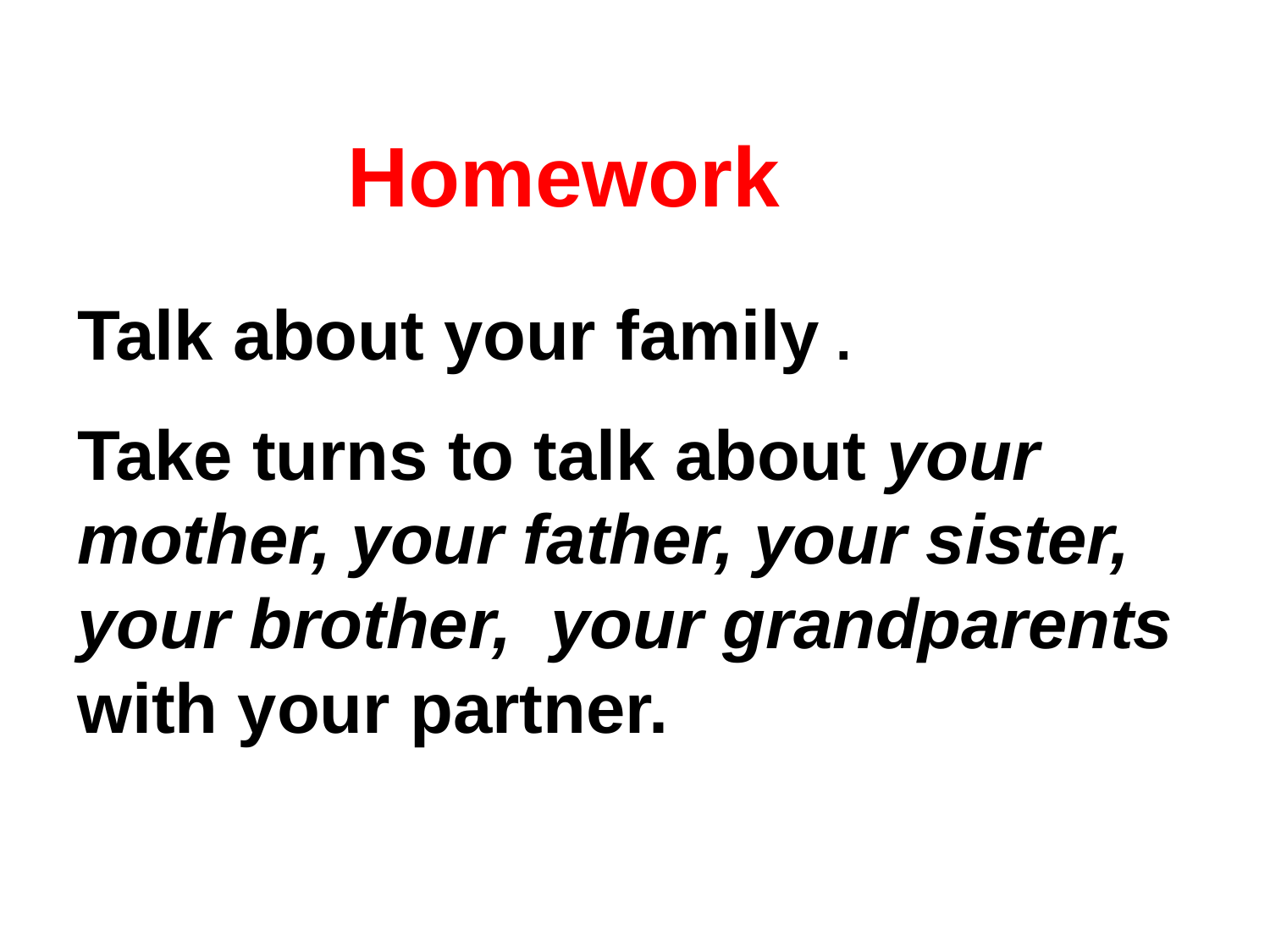

Homework
Talk about your family .
Take turns to talk about your mother, your father, your sister, your brother,  your grandparents with your partner.